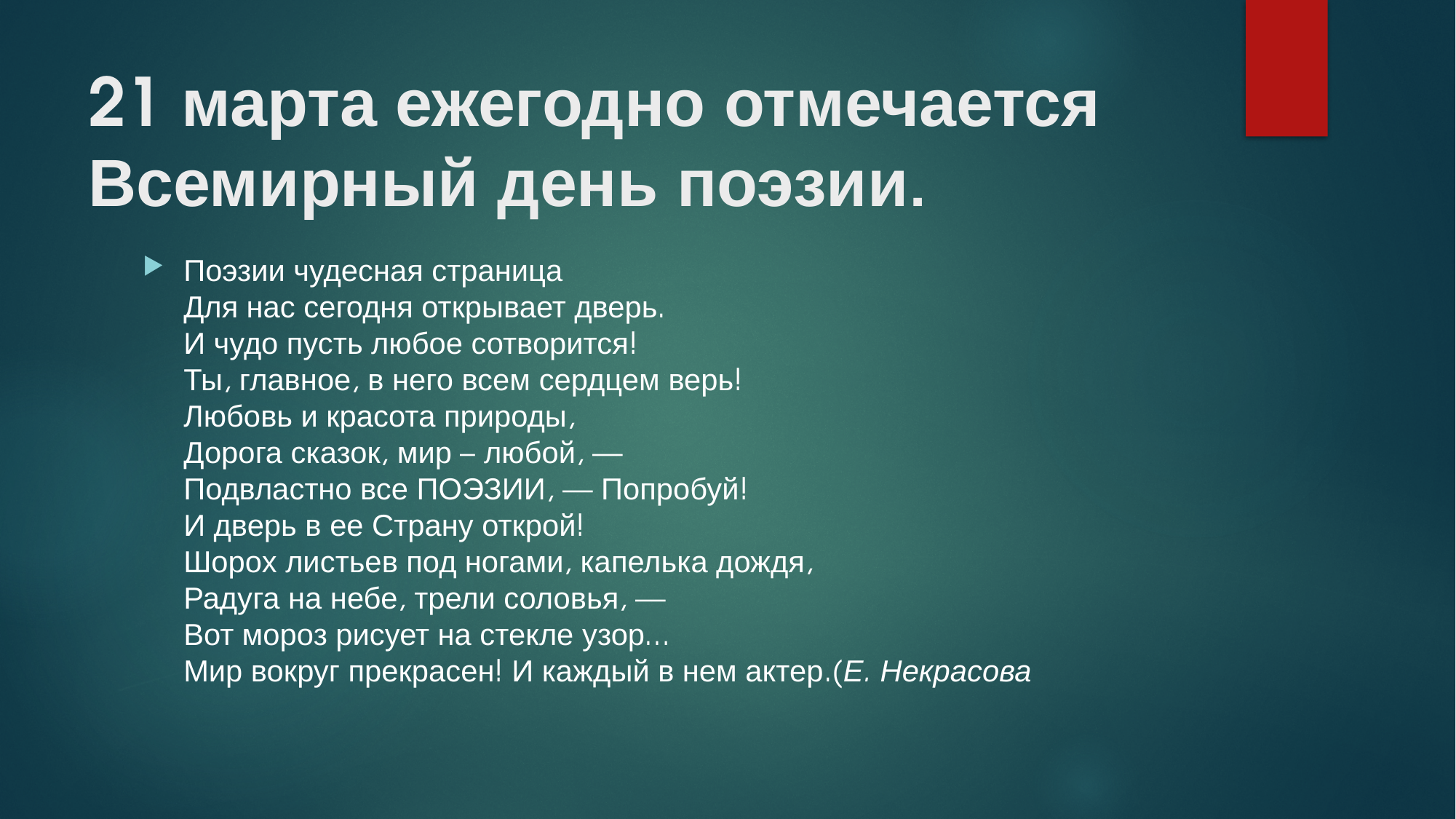

# 21 марта ежегодно отмечается Всемирный день поэзии.
Поэзии чудесная страница
Для нас сегодня открывает дверь.
И чудо пусть любое сотворится!
Ты, главное, в него всем сердцем верь!
Любовь и красота природы,
Дорога сказок, мир – любой, —
Подвластно все ПОЭЗИИ, — Попробуй!
И дверь в ее Страну открой!
Шорох листьев под ногами, капелька дождя,
Радуга на небе, трели соловья, —
Вот мороз рисует на стекле узор…
Мир вокруг прекрасен! И каждый в нем актер.(Е. Некрасова